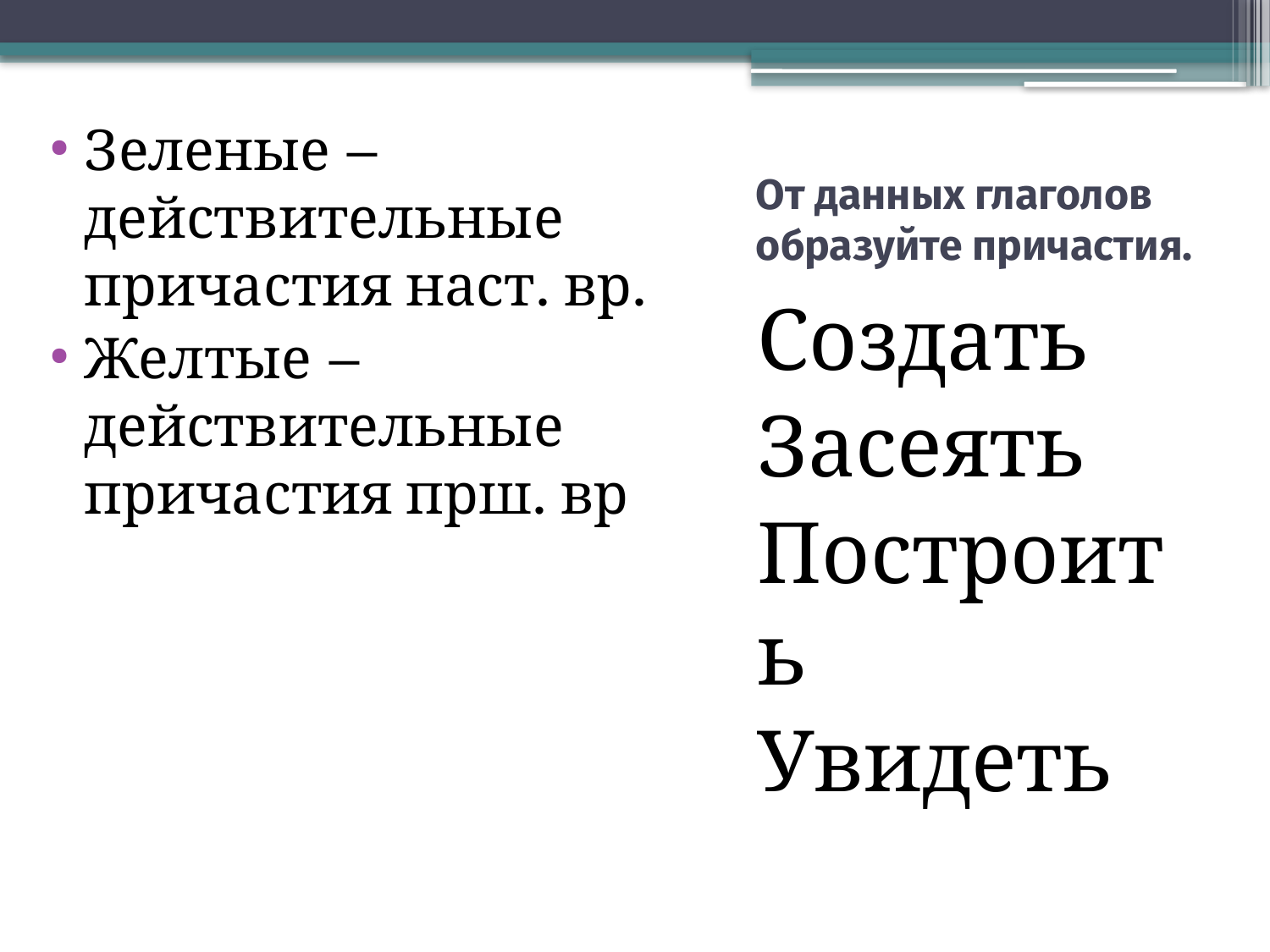

Зеленые – действительные причастия наст. вр.
Желтые – действительные причастия прш. вр
# От данных глаголов образуйте причастия.
Создать
Засеять
Построить
Увидеть